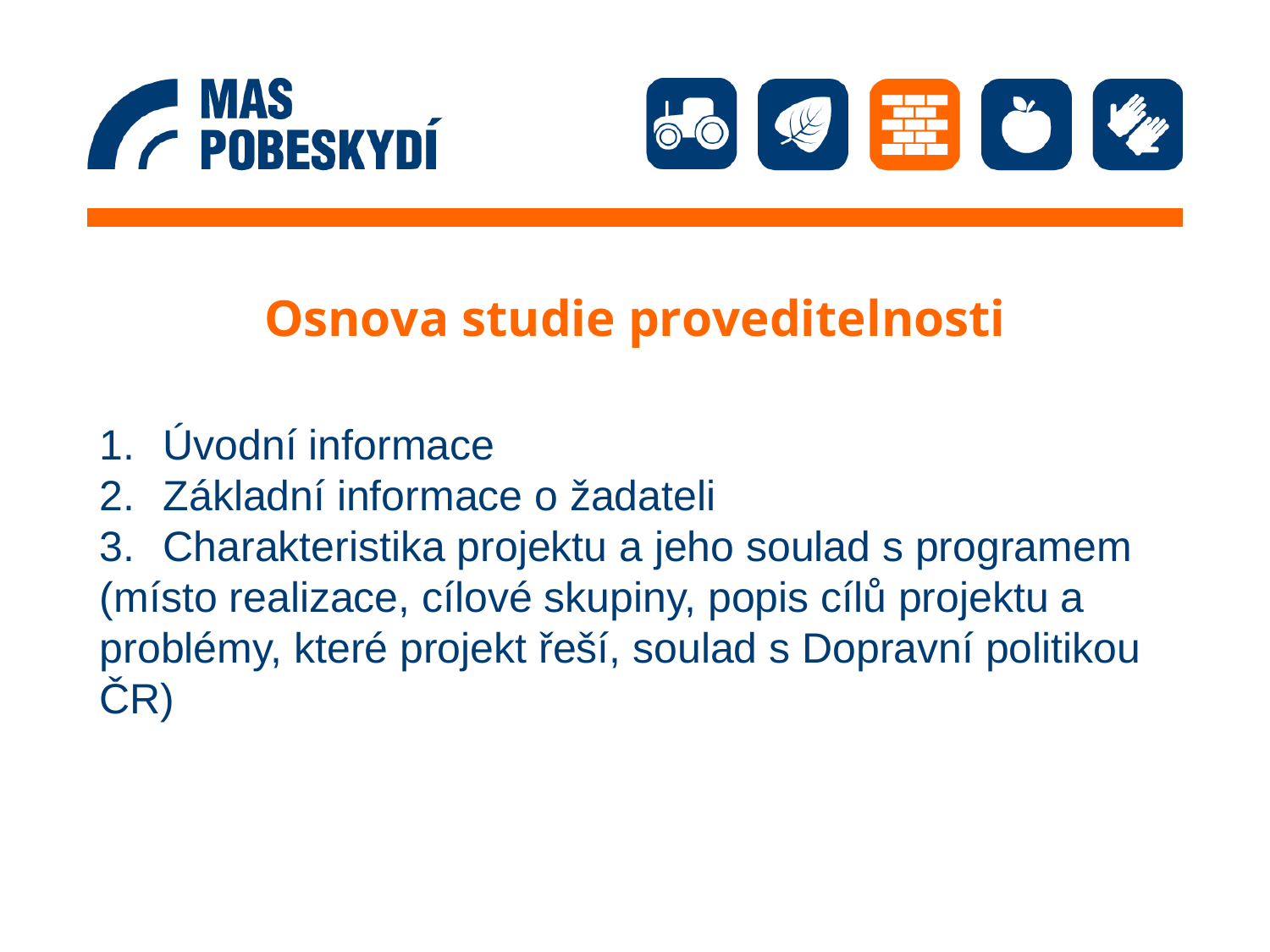

# Osnova studie proveditelnosti
Úvodní informace
Základní informace o žadateli
Charakteristika projektu a jeho soulad s programem
(místo realizace, cílové skupiny, popis cílů projektu a problémy, které projekt řeší, soulad s Dopravní politikou ČR)